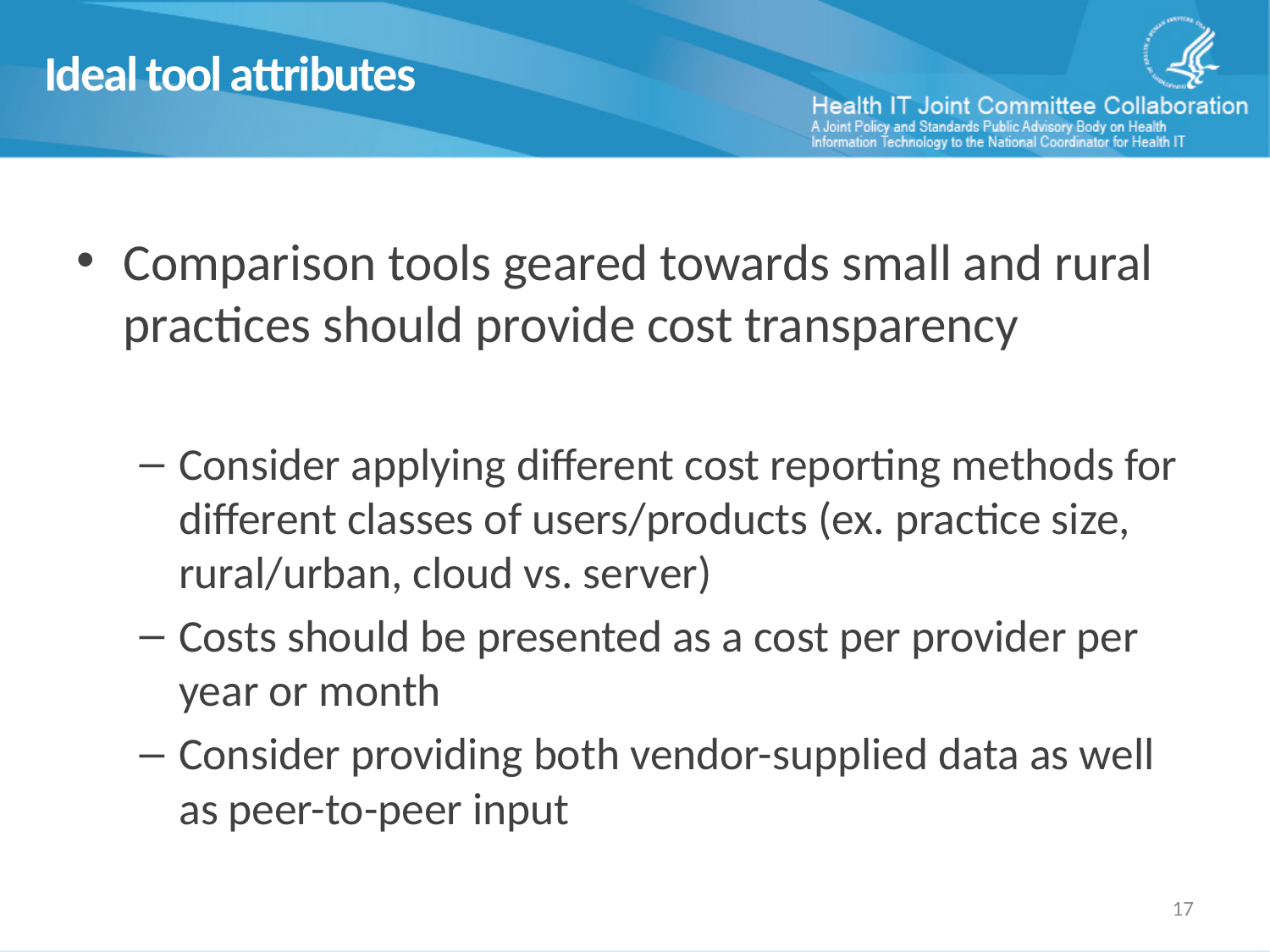

# Ideal tool attributes
Comparison tools geared towards small and rural practices should provide cost transparency

Consider applying different cost reporting methods for different classes of users/products (ex. practice size, rural/urban, cloud vs. server)
Costs should be presented as a cost per provider per year or month
Consider providing both vendor-supplied data as well as peer-to-peer input
17